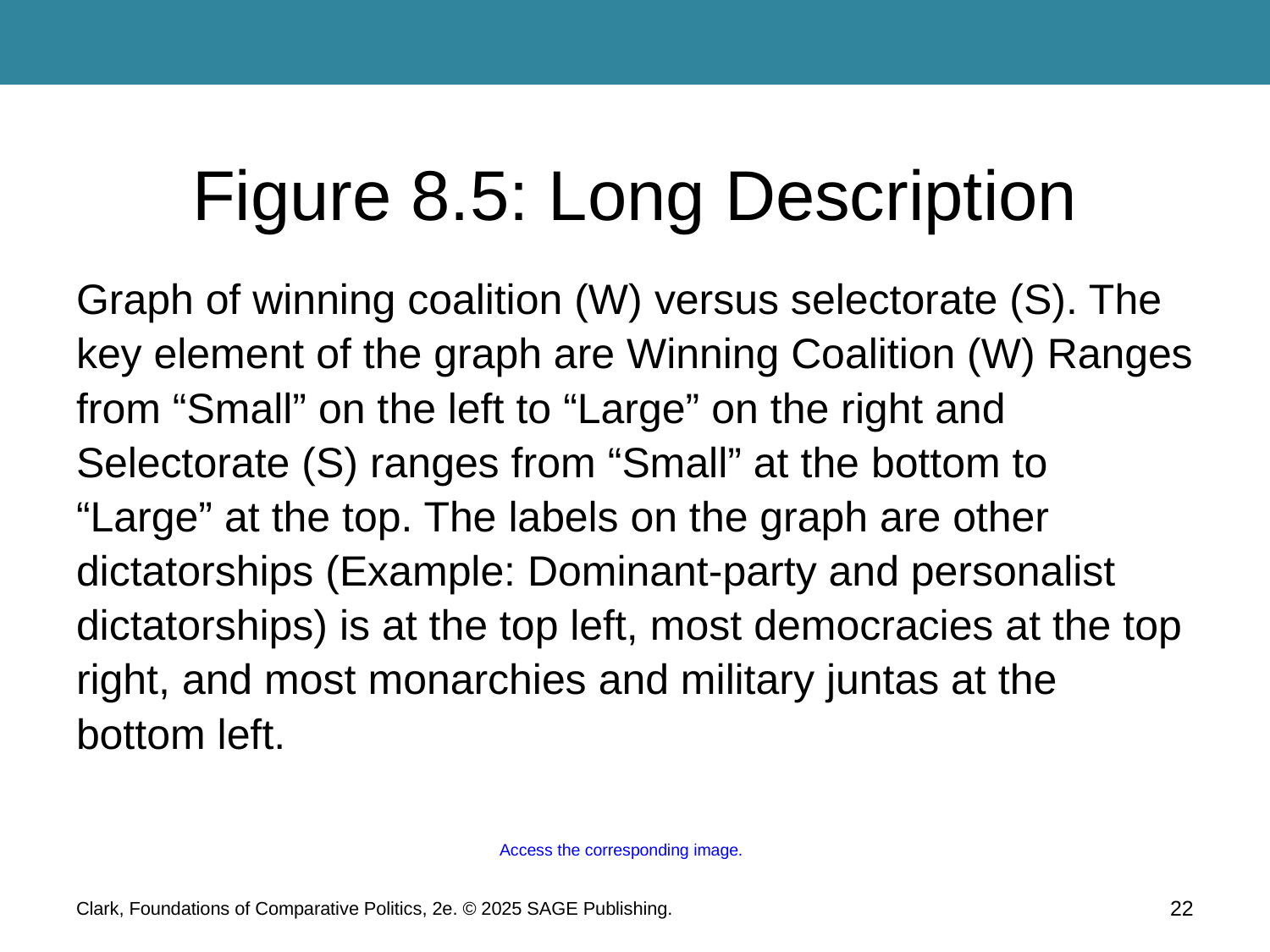

# Figure 8.5: Long Description
Graph of winning coalition (W) versus selectorate (S). The key element of the graph are Winning Coalition (W) Ranges from “Small” on the left to “Large” on the right and Selectorate (S) ranges from “Small” at the bottom to “Large” at the top. The labels on the graph are other dictatorships (Example: Dominant-party and personalist dictatorships) is at the top left, most democracies at the top right, and most monarchies and military juntas at the bottom left.
Access the corresponding image.
22
Clark, Foundations of Comparative Politics, 2e. © 2025 SAGE Publishing.